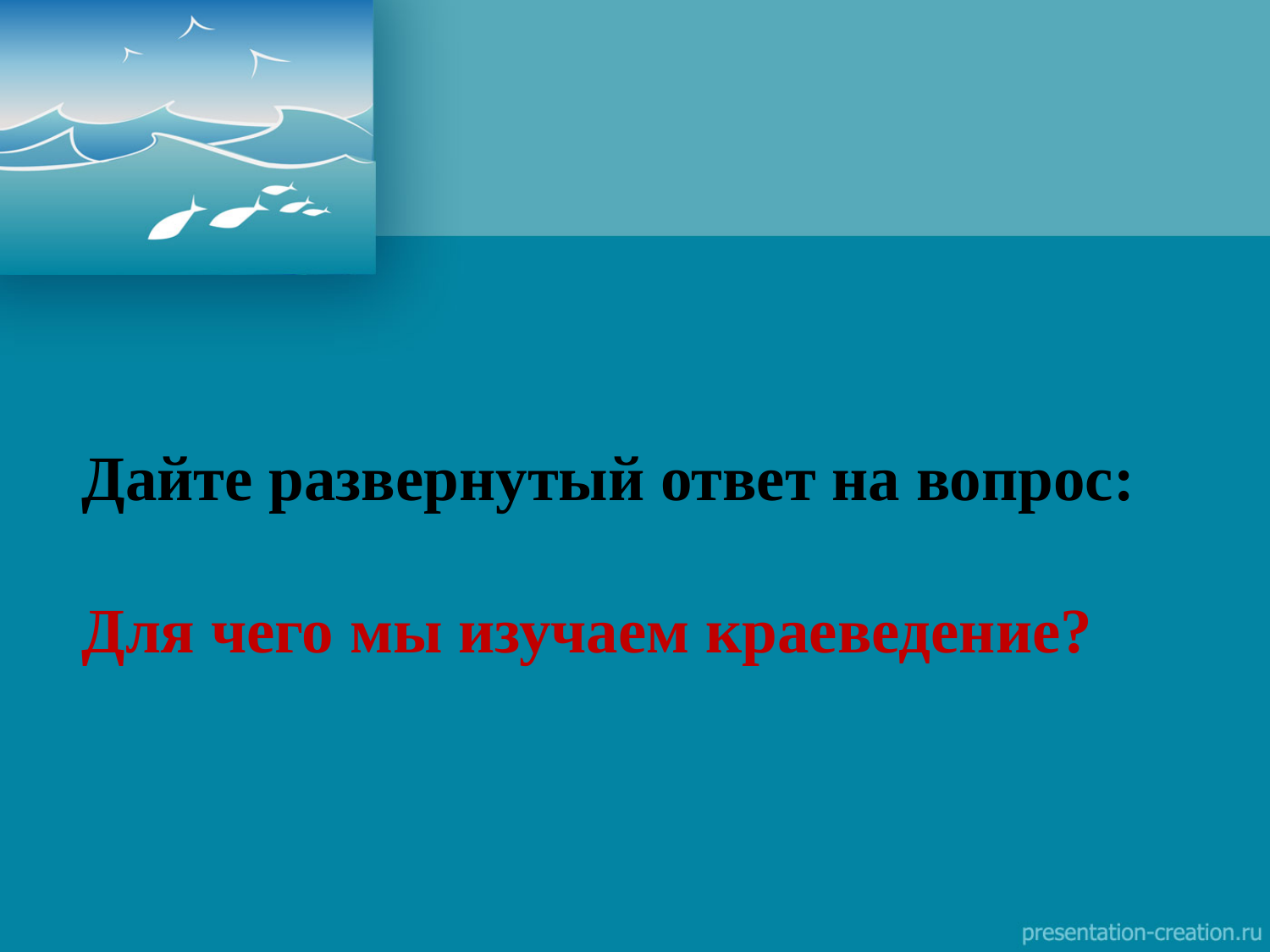

#

Дайте развернутый ответ на вопрос:
Для чего мы изучаем краеведение?